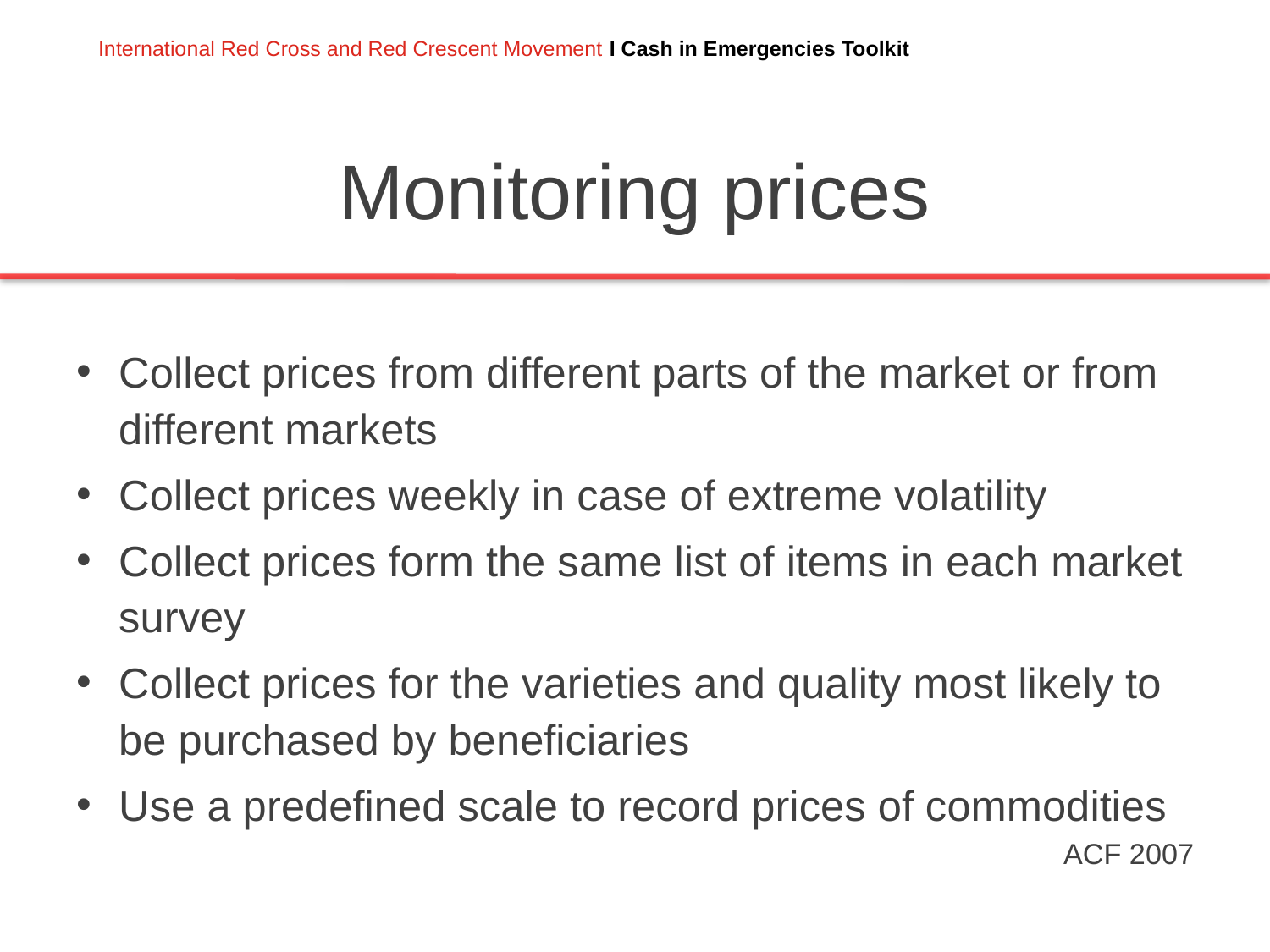

# Monitoring prices
Collect prices from different parts of the market or from different markets
Collect prices weekly in case of extreme volatility
Collect prices form the same list of items in each market survey
Collect prices for the varieties and quality most likely to be purchased by beneficiaries
Use a predefined scale to record prices of commodities
ACF 2007